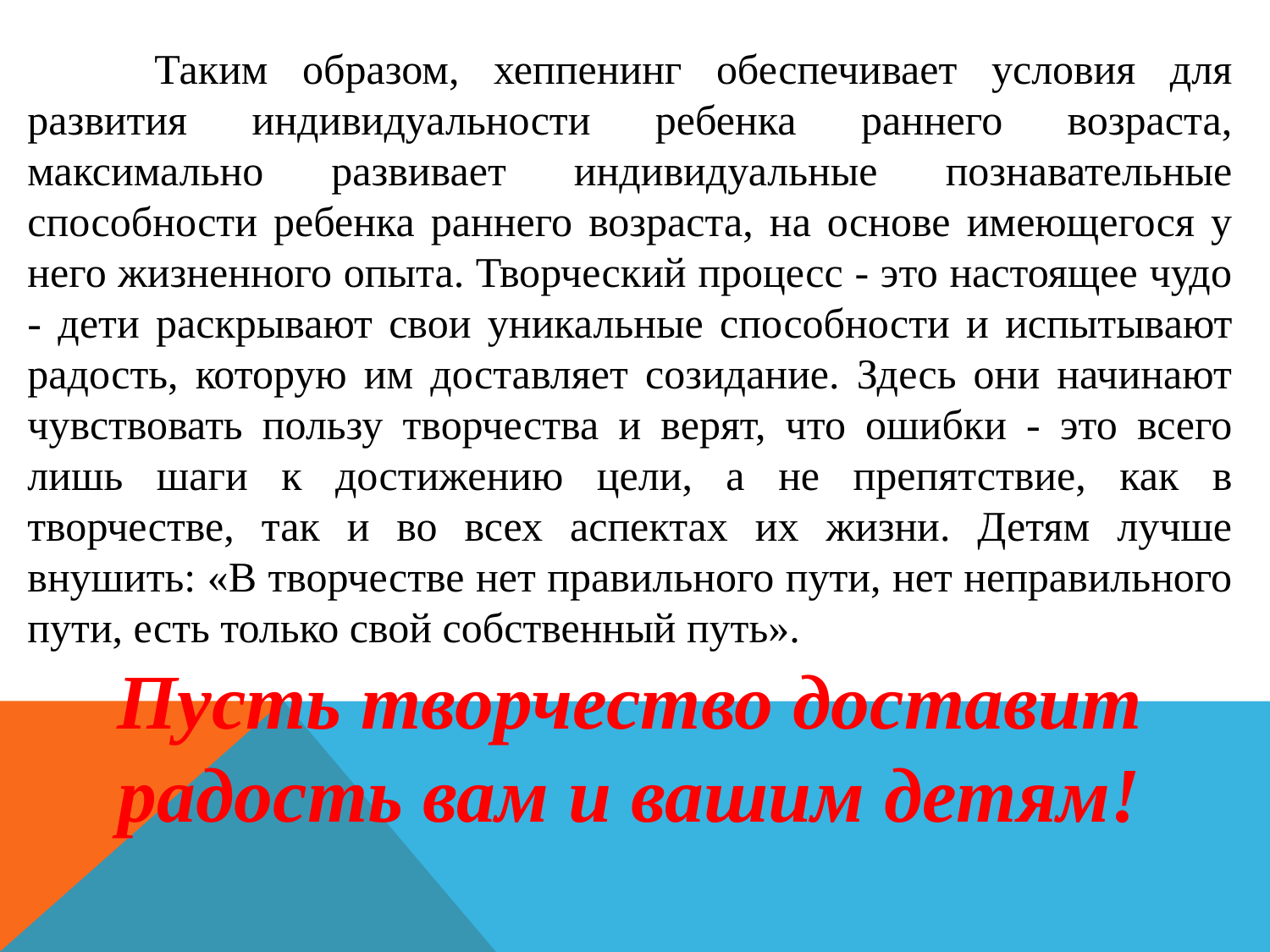

Таким образом, хеппенинг обеспечивает условия для развития индивидуальности ребенка раннего возраста, максимально развивает индивидуальные познавательные способности ребенка раннего возраста, на основе имеющегося у него жизненного опыта. Творческий процесс - это настоящее чудо - дети раскрывают свои уникальные способности и испытывают радость, которую им доставляет созидание. Здесь они начинают чувствовать пользу творчества и верят, что ошибки - это всего лишь шаги к достижению цели, а не препятствие, как в творчестве, так и во всех аспектах их жизни. Детям лучше внушить: «В творчестве нет правильного пути, нет неправильного пути, есть только свой собственный путь».
Пусть творчество доставит радость вам и вашим детям!